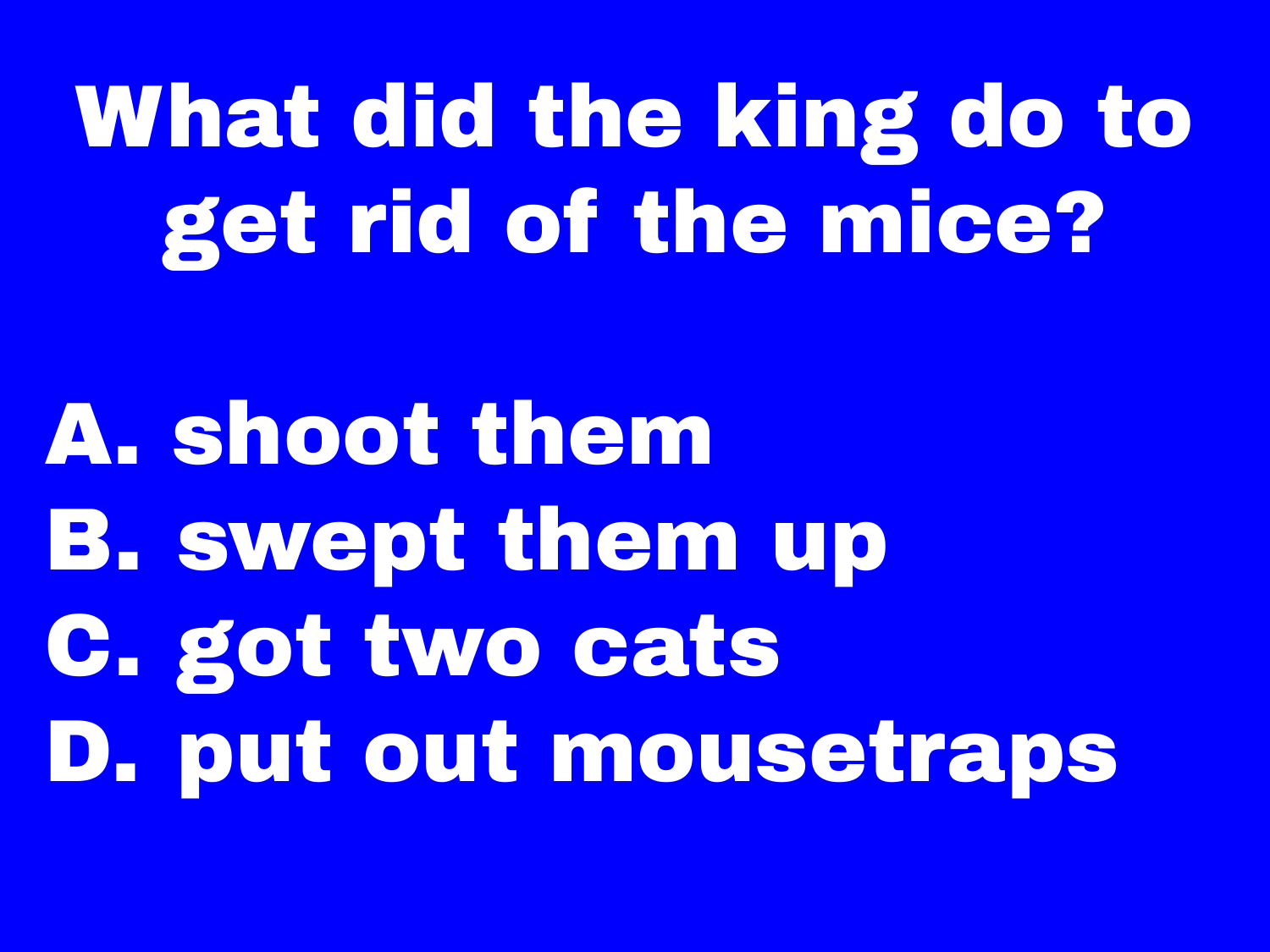

What did the king do to get rid of the mice?

shoot them
 swept them up
 got two cats
 put out mousetraps